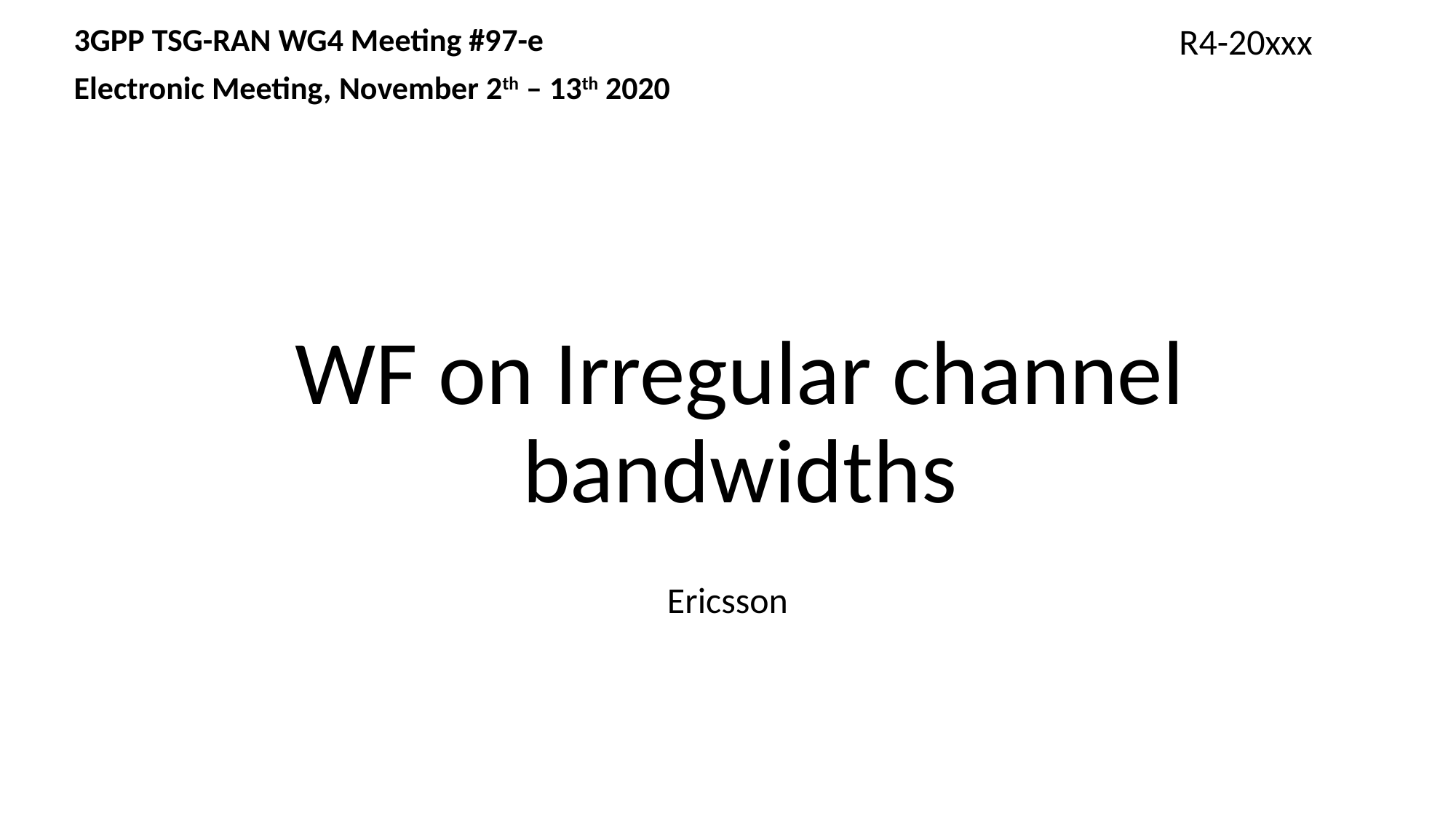

3GPP TSG-RAN WG4 Meeting #97-e
Electronic Meeting, November 2th – 13th 2020

 R4-20xxx
# WF on Irregular channel bandwidths
Ericsson